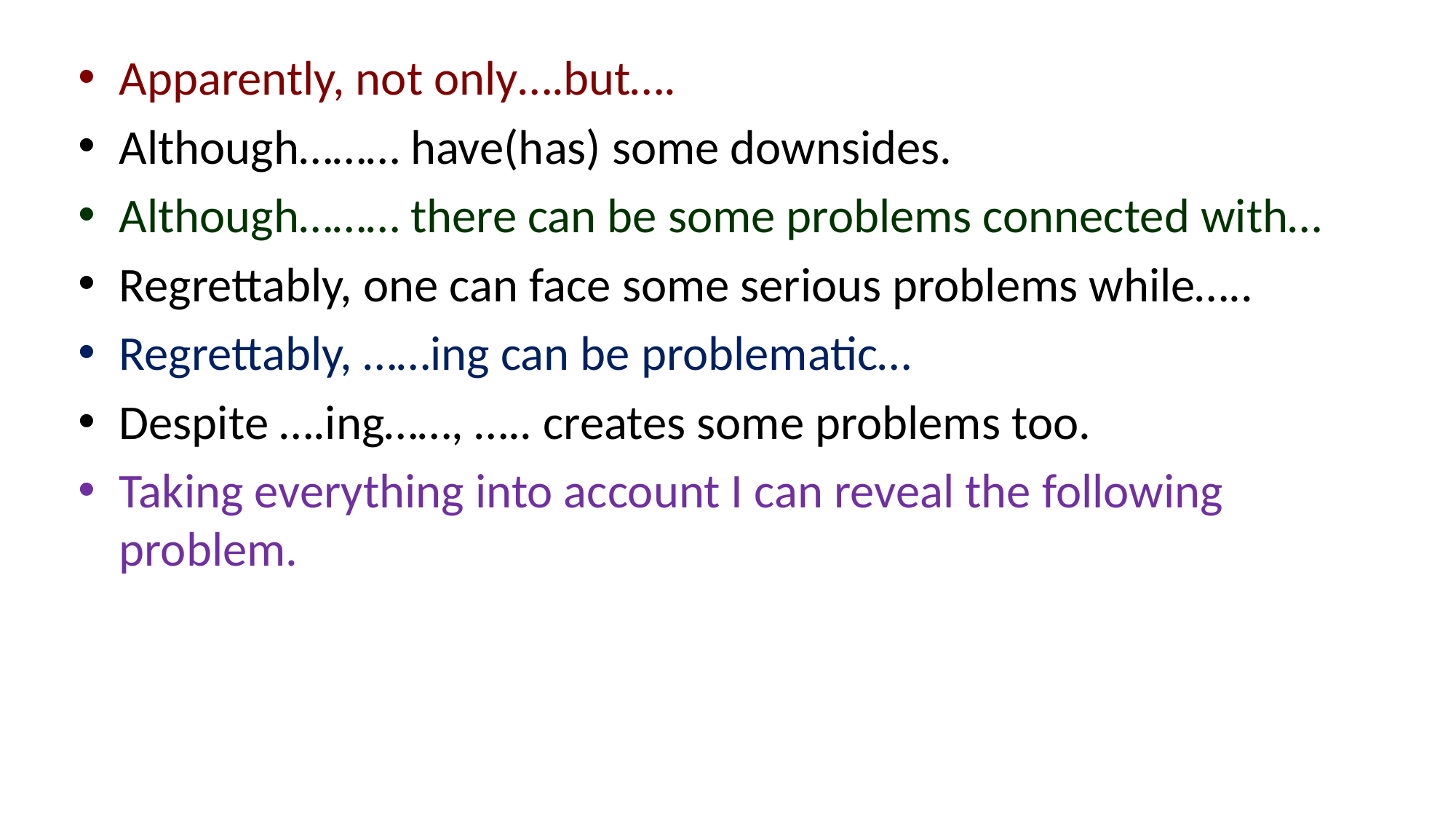

Apparently, not only….but….
Although……… have(has) some downsides.
Although……… there can be some problems connected with…
Regrettably, one can face some serious problems while…..
Regrettably, ……ing can be problematic…
Despite ….ing……, ….. creates some problems too.
Taking everything into account I can reveal the following problem.